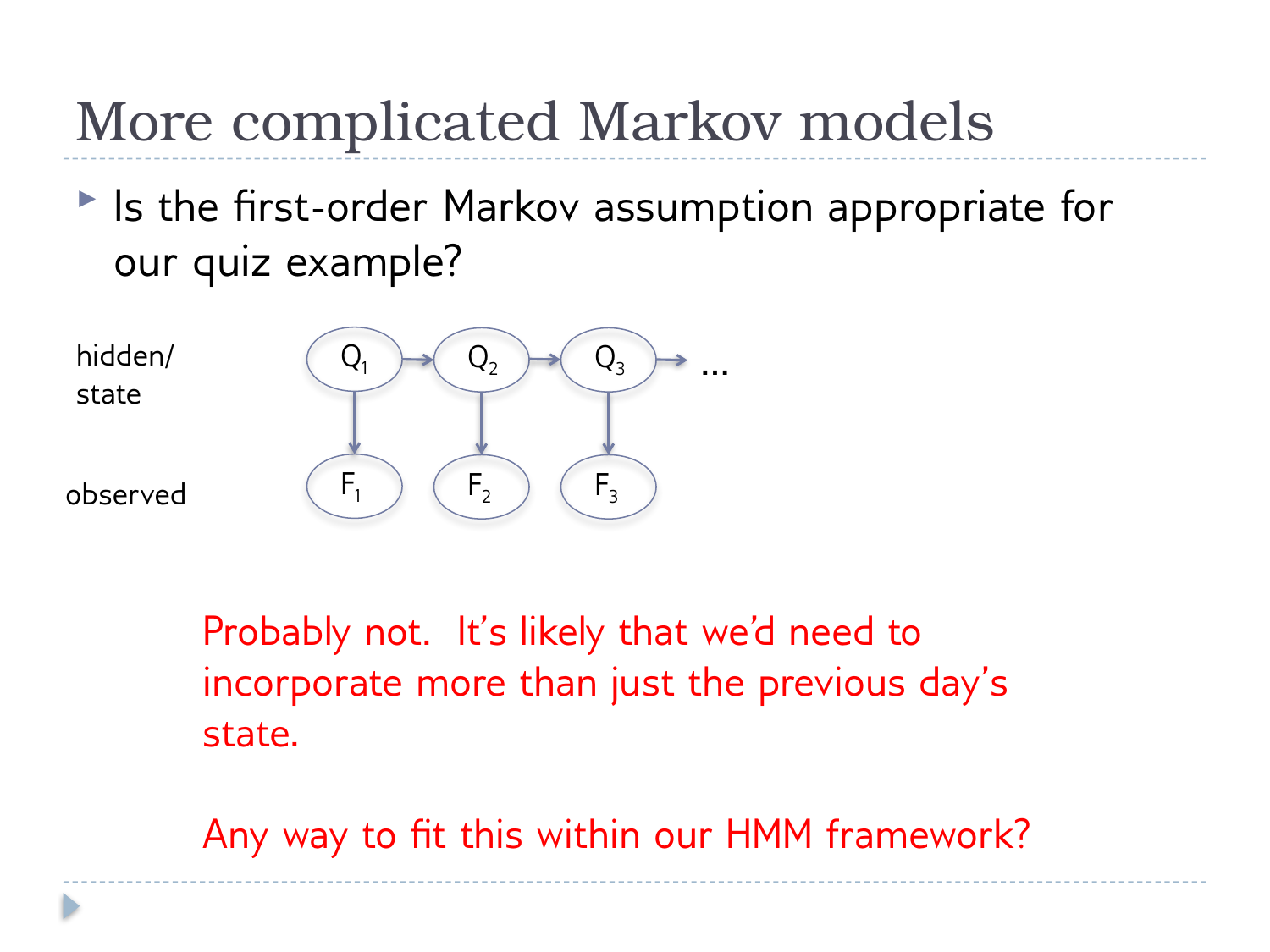

# More complicated Markov models
Is the first-order Markov assumption appropriate for our quiz example?
…

hidden/state

Q1
Q2
Q3

F1
F2
F3
observed
Probably not.  It’s likely that we’d need to incorporate more than just the previous day’s state.

Any way to fit this within our HMM framework?